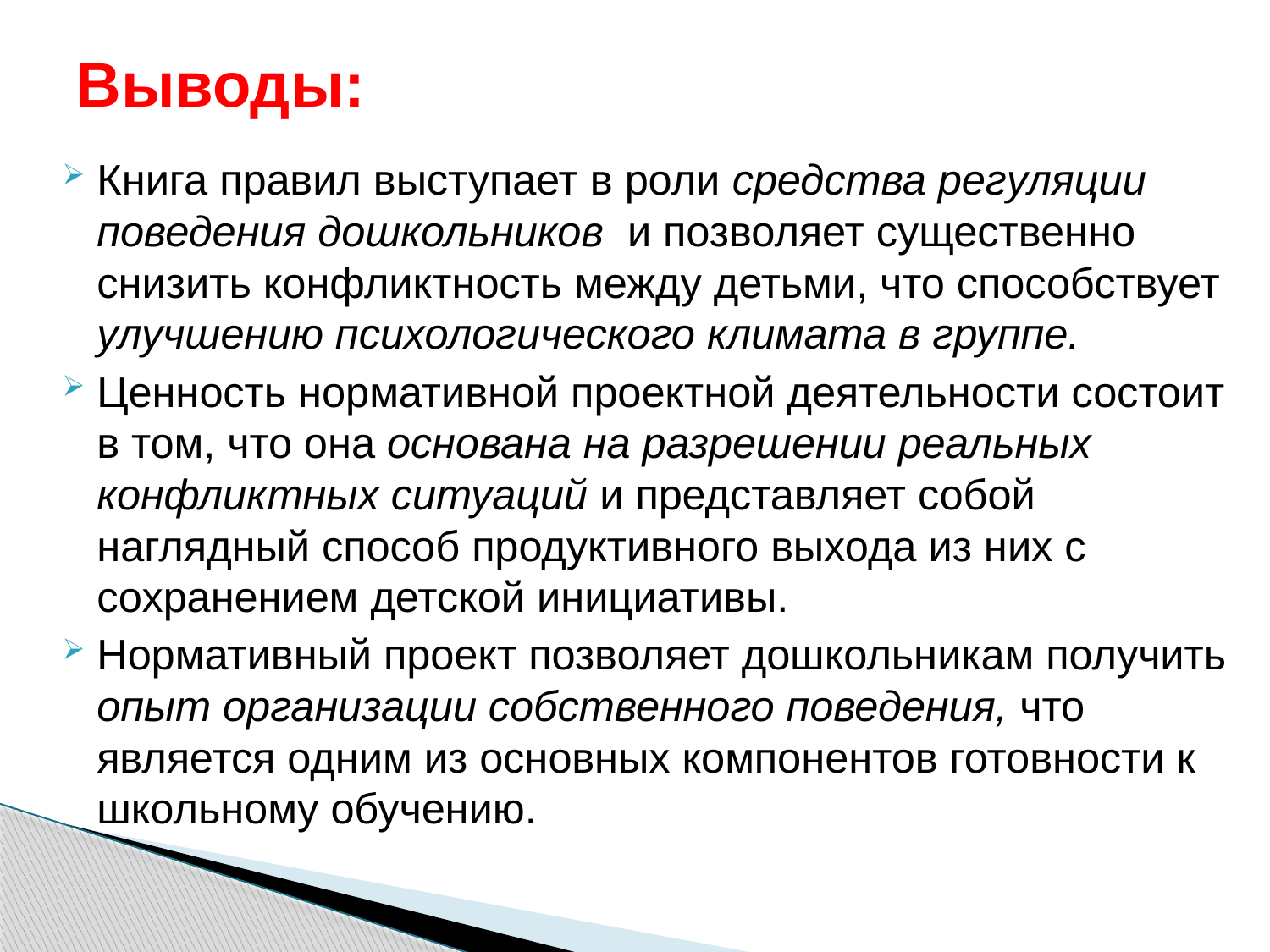

# Выводы:
Книга правил выступает в роли средства регуляции поведения дошкольников  и позволяет существенно снизить конфликтность между детьми, что способствует улучшению психологического климата в группе.
Ценность нормативной проектной деятельности состоит в том, что она основана на разрешении реальных конфликтных ситуаций и представляет собой наглядный способ продуктивного выхода из них с сохранением детской инициативы.
Нормативный проект позволяет дошкольникам получить опыт организации собственного поведения, что является одним из основных компонентов готовности к школьному обучению.